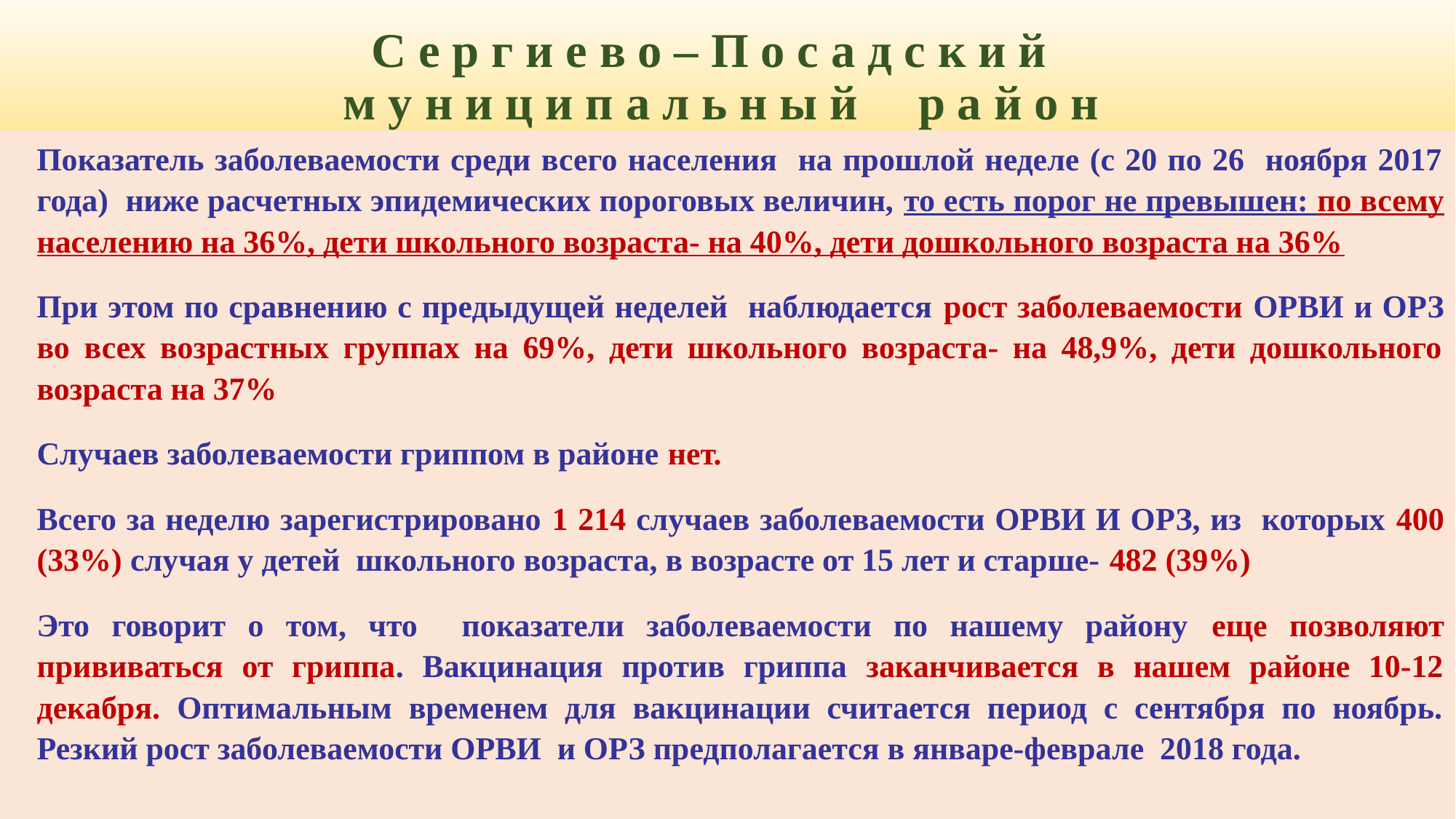

# С е р г и е в о – П о с а д с к и й м у н и ц и п а л ь н ы й     р а й о н
Показатель заболеваемости среди всего населения  на прошлой неделе (с 20 по 26  ноября 2017 года)  ниже расчетных эпидемических пороговых величин, то есть порог не превышен: по всему населению на 36%, дети школьного возраста- на 40%, дети дошкольного возраста на 36%
При этом по сравнению с предыдущей неделей  наблюдается рост заболеваемости ОРВИ и ОРЗ во всех возрастных группах на 69%, дети школьного возраста- на 48,9%, дети дошкольного возраста на 37%
Случаев заболеваемости гриппом в районе нет.
Всего за неделю зарегистрировано 1 214 случаев заболеваемости ОРВИ И ОРЗ, из  которых 400 (33%) случая у детей  школьного возраста, в возрасте от 15 лет и старше- 482 (39%)
Это говорит о том, что  показатели заболеваемости по нашему району еще позволяют прививаться от гриппа. Вакцинация против гриппа заканчивается в нашем районе 10-12 декабря. Оптимальным временем для вакцинации считается период с сентября по ноябрь. Резкий рост заболеваемости ОРВИ  и ОРЗ предполагается в январе-феврале  2018 года.